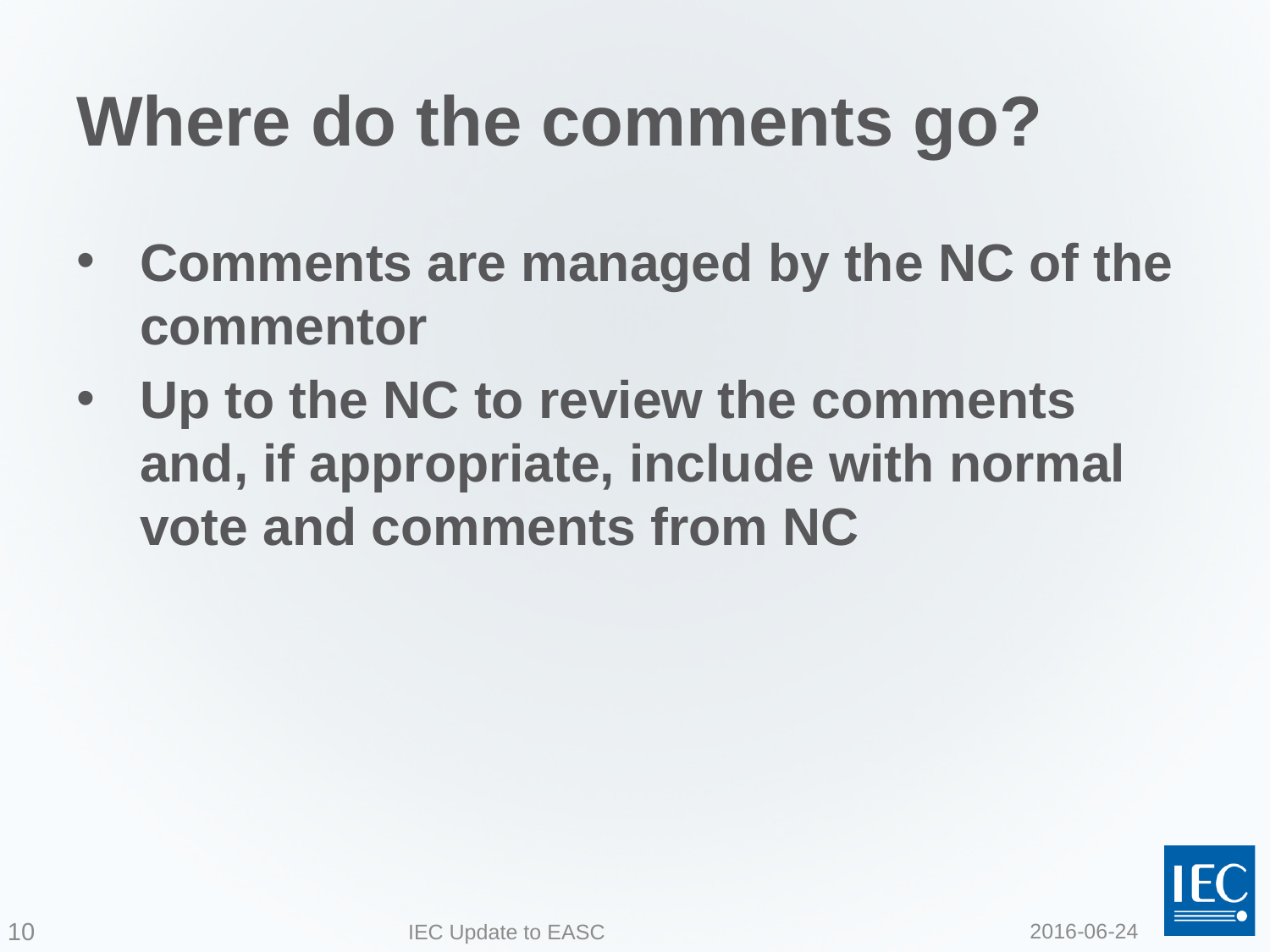

# Where do the comments go?
Comments are managed by the NC of the commentor
Up to the NC to review the comments and, if appropriate, include with normal vote and comments from NC
10
2016-06-24
IEC Update to EASC